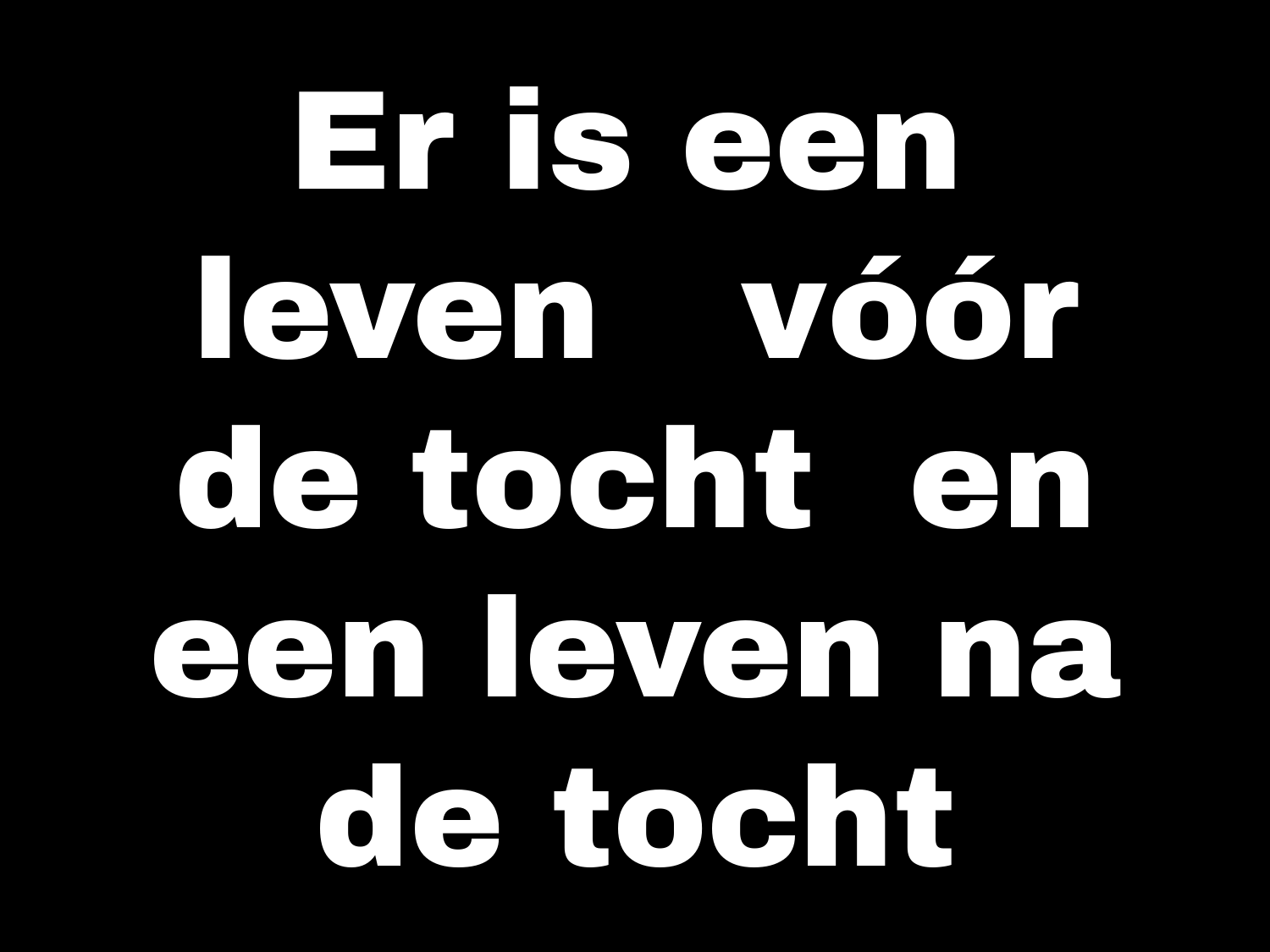

Er is een
leven   vóór
de tocht  en
een leven na
de tocht